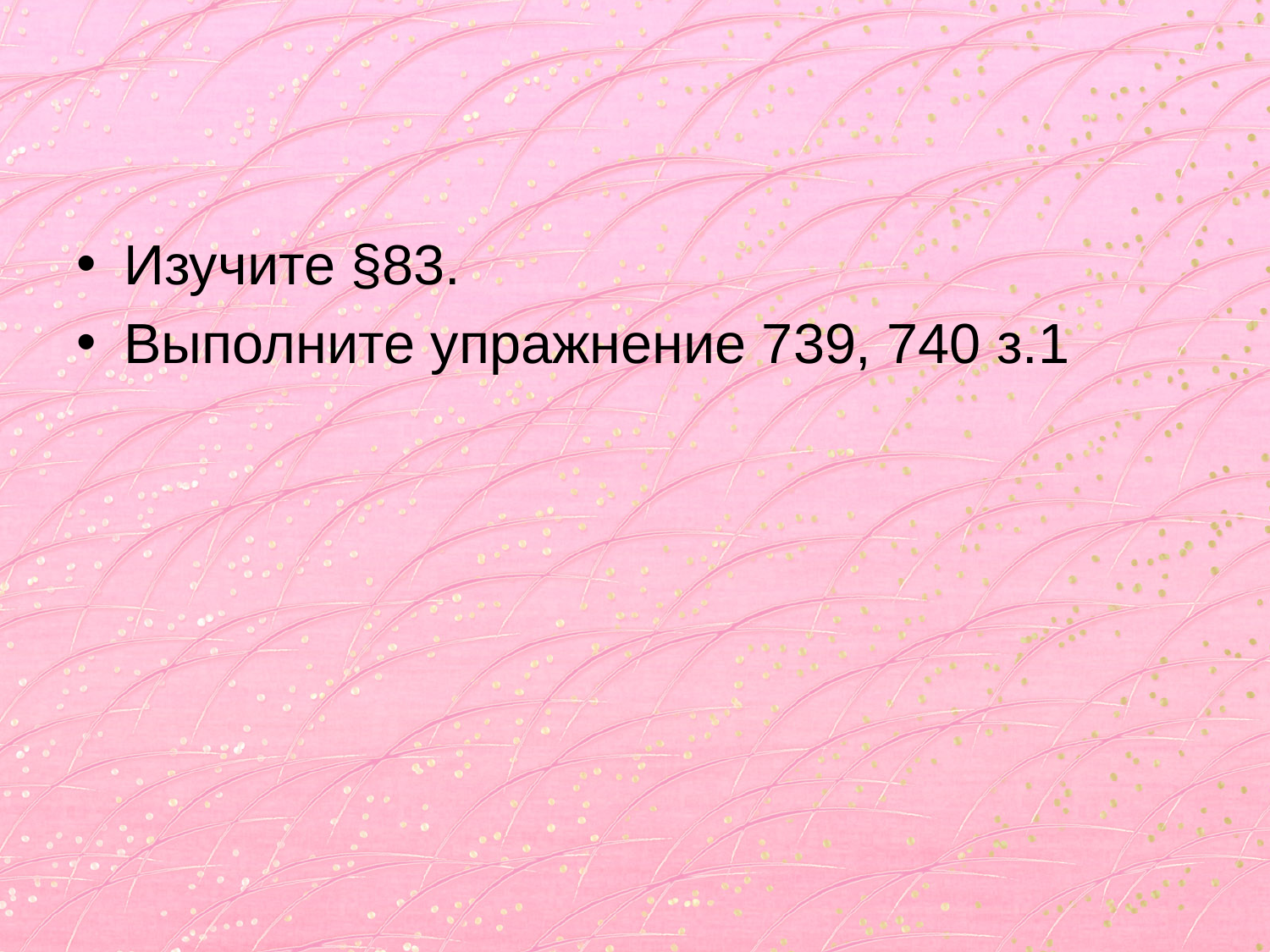

Изучите §83.
Выполните упражнение 739, 740 з.1